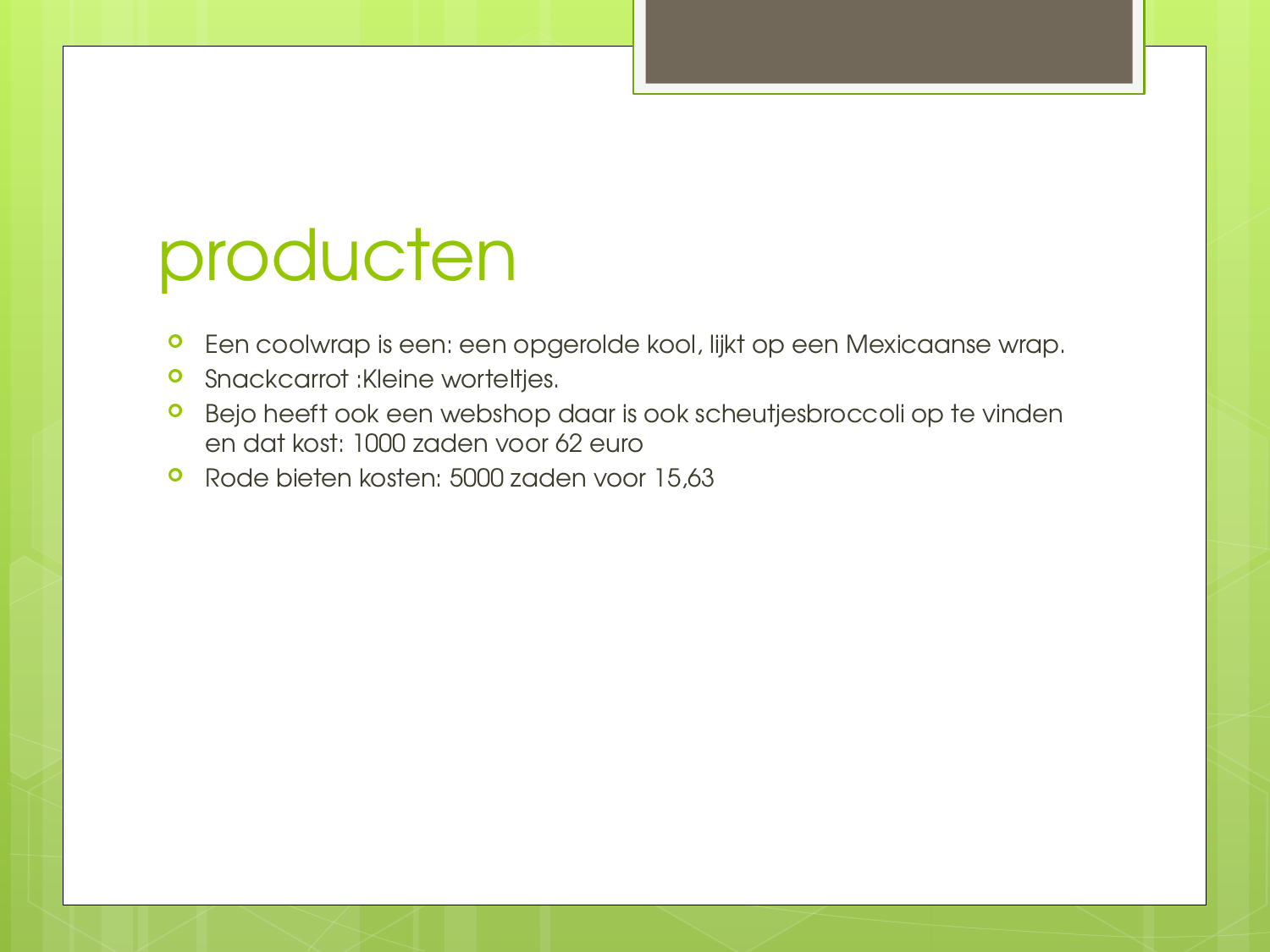

# producten
Een coolwrap is een: een opgerolde kool, lijkt op een Mexicaanse wrap.
Snackcarrot :Kleine worteltjes.
Bejo heeft ook een webshop daar is ook scheutjesbroccoli op te vinden en dat kost: 1000 zaden voor 62 euro
Rode bieten kosten: 5000 zaden voor 15,63